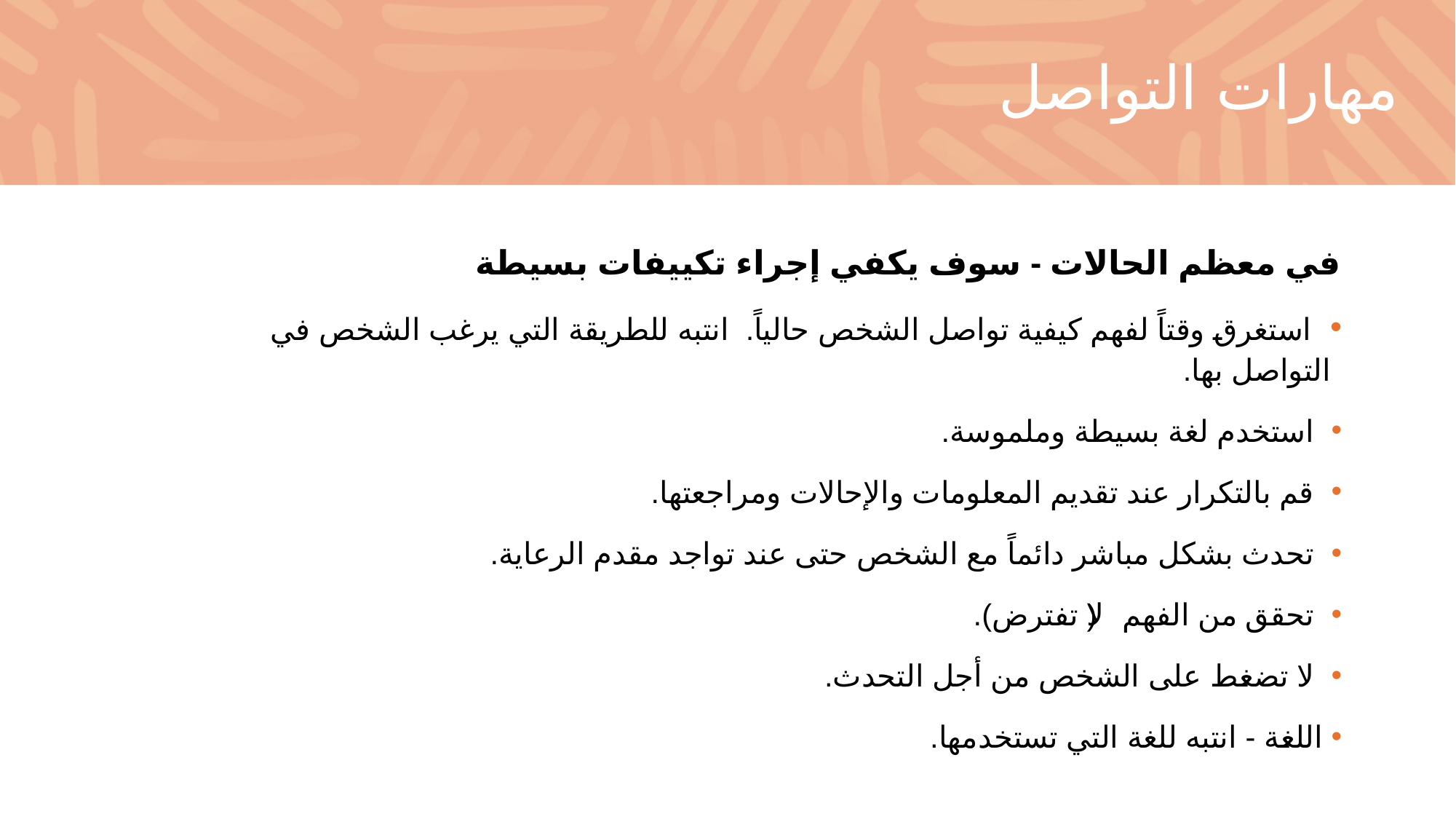

# مهارات التواصل
في معظم الحالات - سوف يكفي إجراء تكييفات بسيطة
  استغرق وقتاً لفهم كيفية تواصل الشخص حالياً.  انتبه للطريقة التي يرغب الشخص في التواصل بها.
  استخدم لغة بسيطة وملموسة.
  قم بالتكرار عند تقديم المعلومات والإحالات ومراجعتها.
  تحدث بشكل مباشر دائماً مع الشخص حتى عند تواجد مقدم الرعاية.
  تحقق من الفهم (لا تفترض).
  لا تضغط على الشخص من أجل التحدث.
 اللغة - انتبه للغة التي تستخدمها.